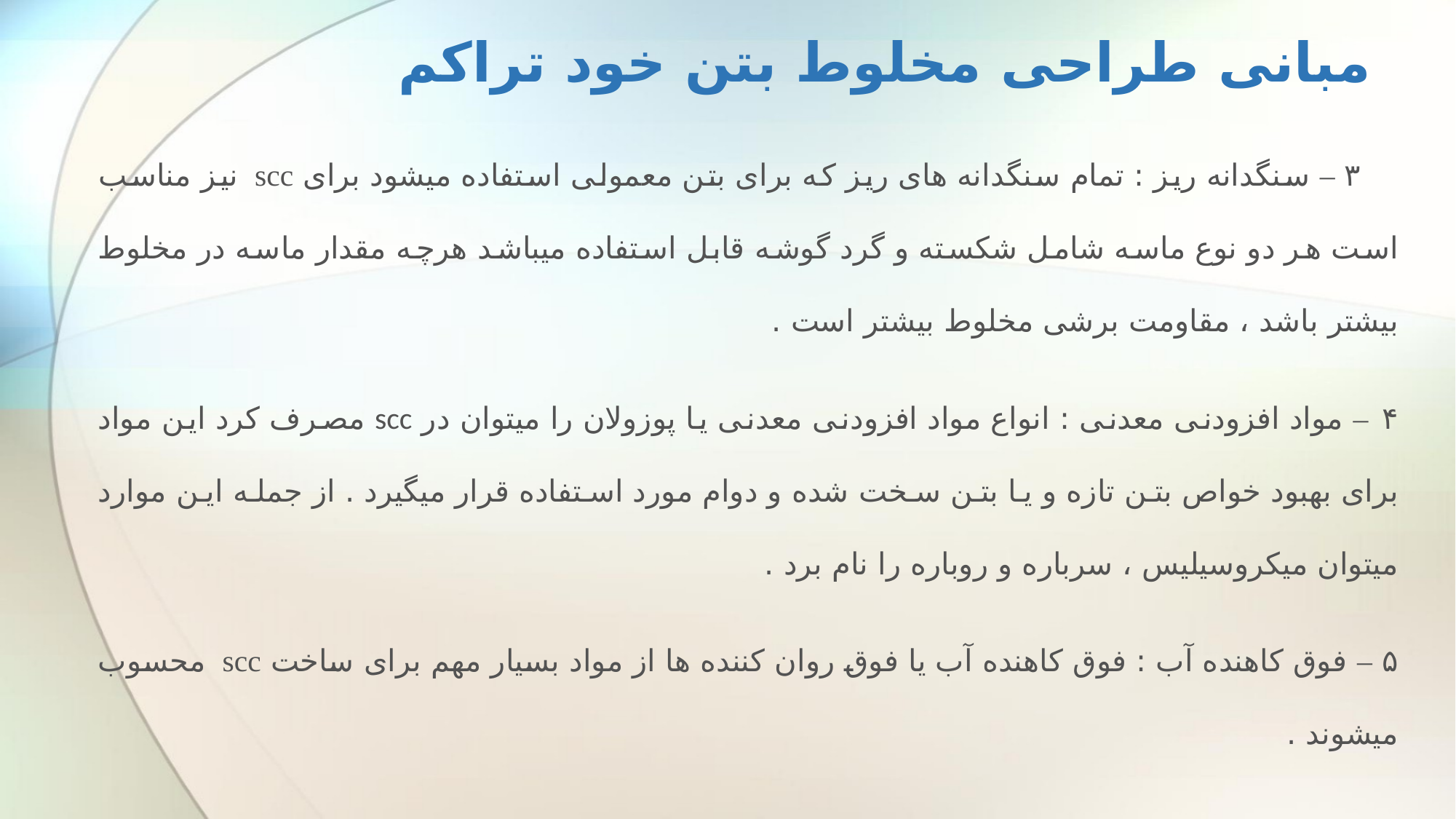

# مبانی طراحی مخلوط بتن خود تراکم
    ۳ – سنگدانه ریز : تمام سنگدانه های ریز که برای بتن معمولی استفاده میشود برای scc  نیز مناسب است هر دو نوع ماسه شامل شکسته و گرد گوشه قابل استفاده میباشد هرچه مقدار ماسه در مخلوط بیشتر باشد ، مقاومت برشی مخلوط بیشتر است .
۴ – مواد افزودنی معدنی : انواع مواد افزودنی معدنی یا پوزولان را میتوان در scc مصرف کرد این مواد برای بهبود خواص بتن تازه و یا بتن سخت شده و دوام مورد استفاده قرار میگیرد . از جمله این موارد میتوان میکروسیلیس ، سرباره و روباره را نام برد .
۵ – فوق کاهنده آب : فوق کاهنده آب یا فوق روان کننده ها از مواد بسیار مهم برای ساخت scc  محسوب میشوند .